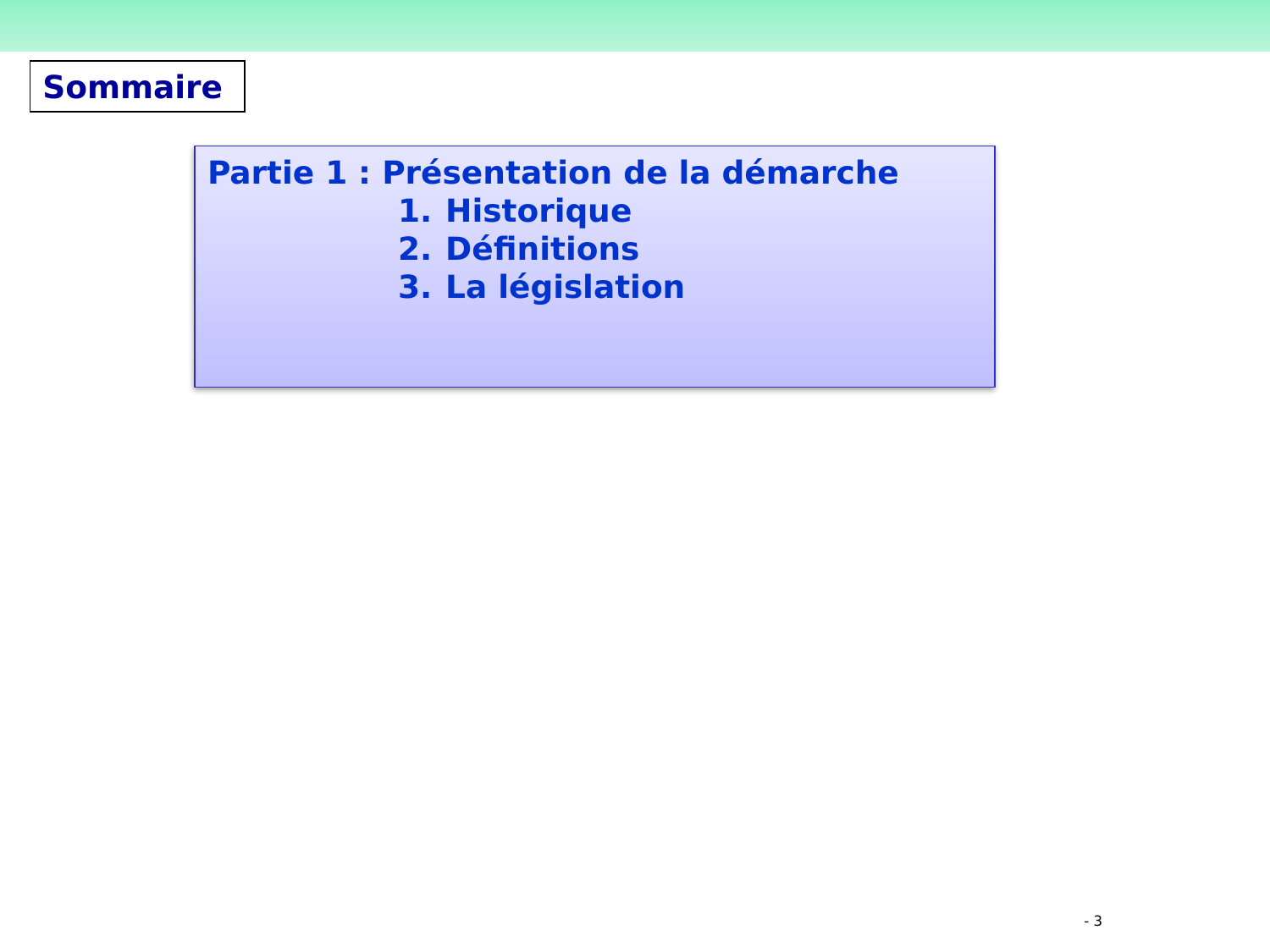

Sommaire
Partie 1 : Présentation de la démarche
Historique
Définitions
La législation